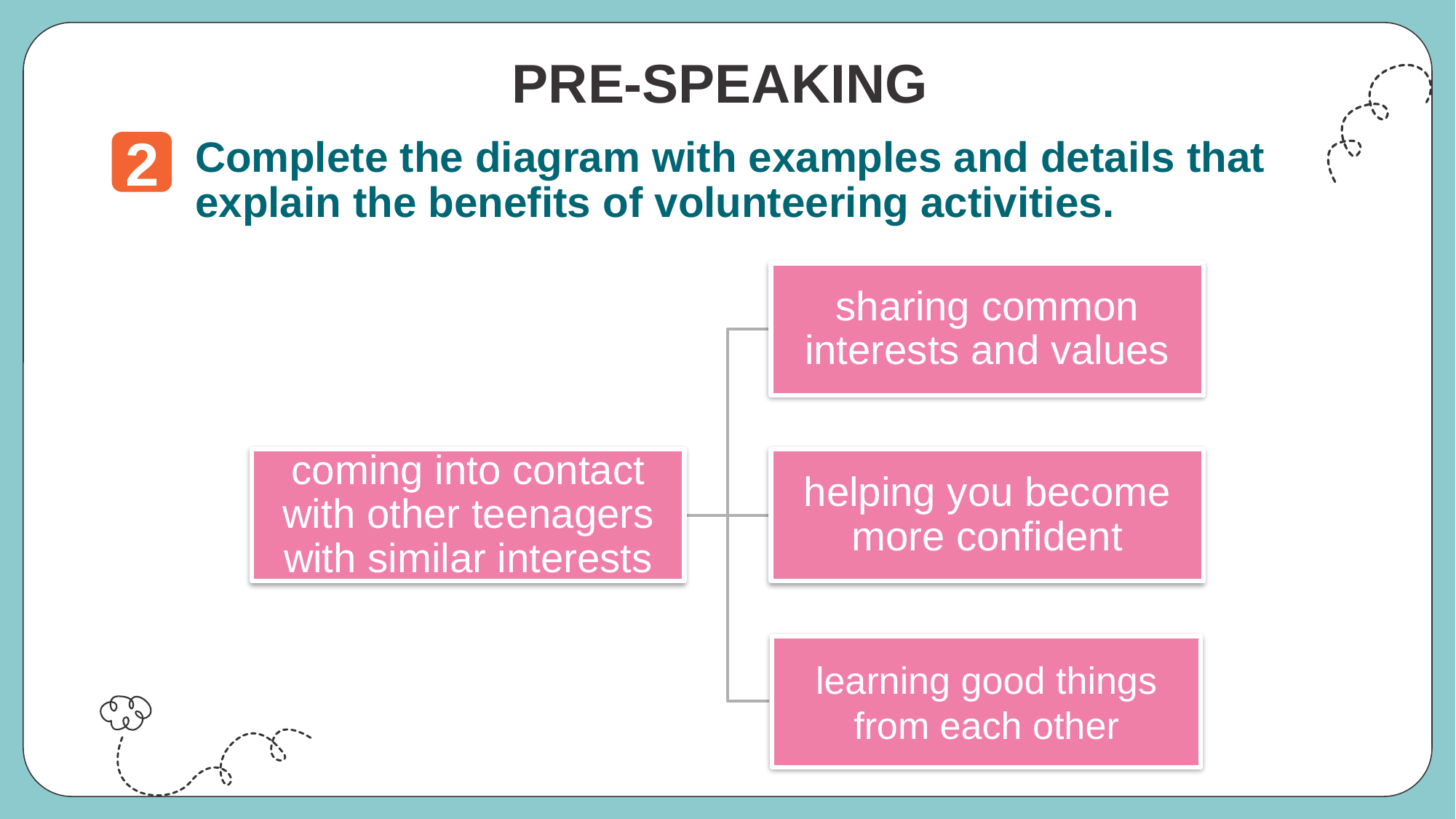

PRE-SPEAKING
2
Complete the diagram with examples and details that explain the benefits of volunteering activities.

coming into contact with other teenagers with similar interests
sharing common interests and values
helping you become more confident
…
learning good things from each other